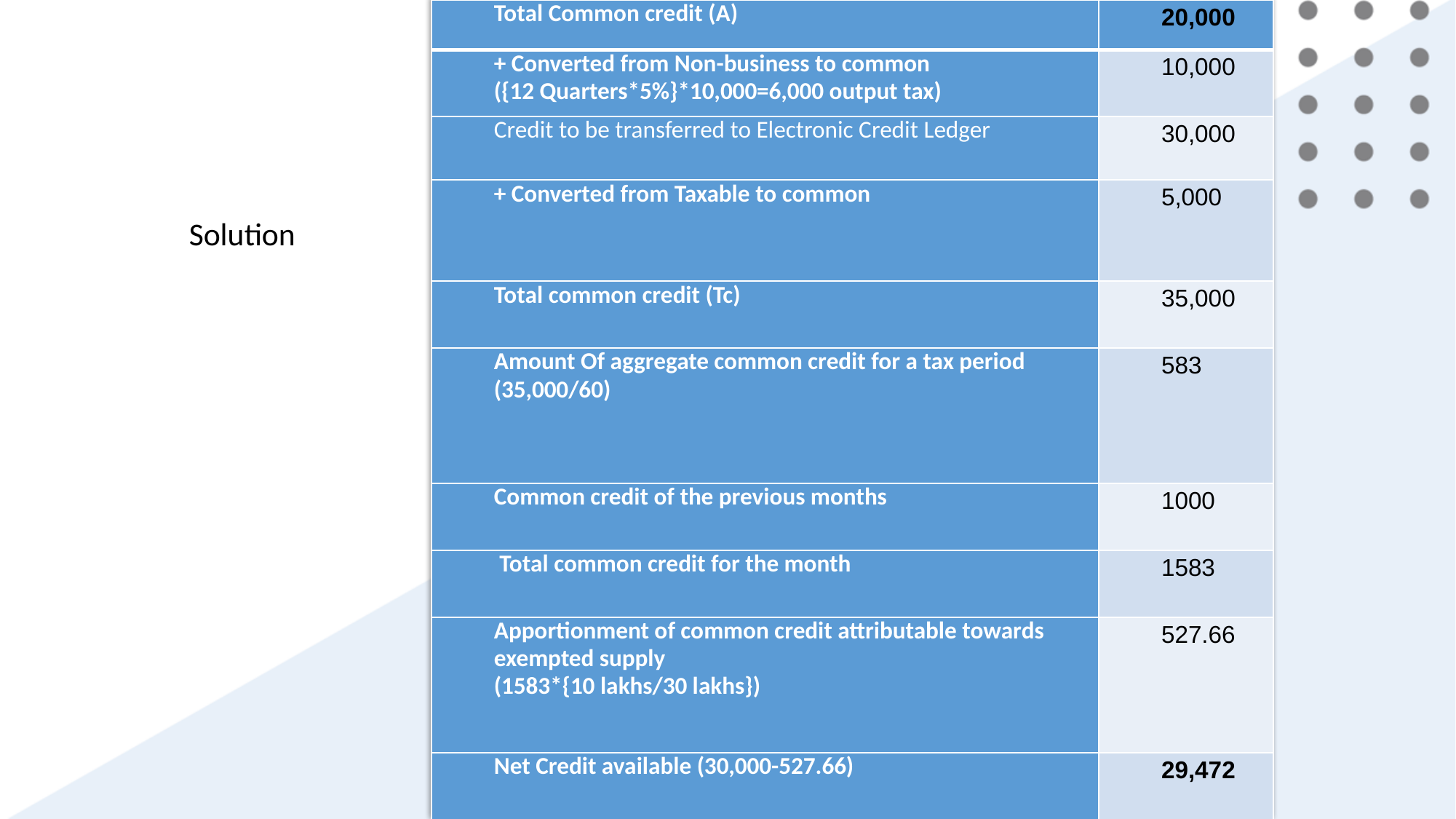

| Total Common credit (A) | 20,000 |
| --- | --- |
| + Converted from Non-business to common ({12 Quarters\*5%}\*10,000=6,000 output tax) | 10,000 |
| Credit to be transferred to Electronic Credit Ledger | 30,000 |
| + Converted from Taxable to common | 5,000 |
| Total common credit (Tc) | 35,000 |
| Amount Of aggregate common credit for a tax period (35,000/60) | 583 |
| Common credit of the previous months | 1000 |
| Total common credit for the month | 1583 |
| Apportionment of common credit attributable towards exempted supply (1583\*{10 lakhs/30 lakhs}) | 527.66 |
| Net Credit available (30,000-527.66) | 29,472 |

Solution

By CA Atul Gupta